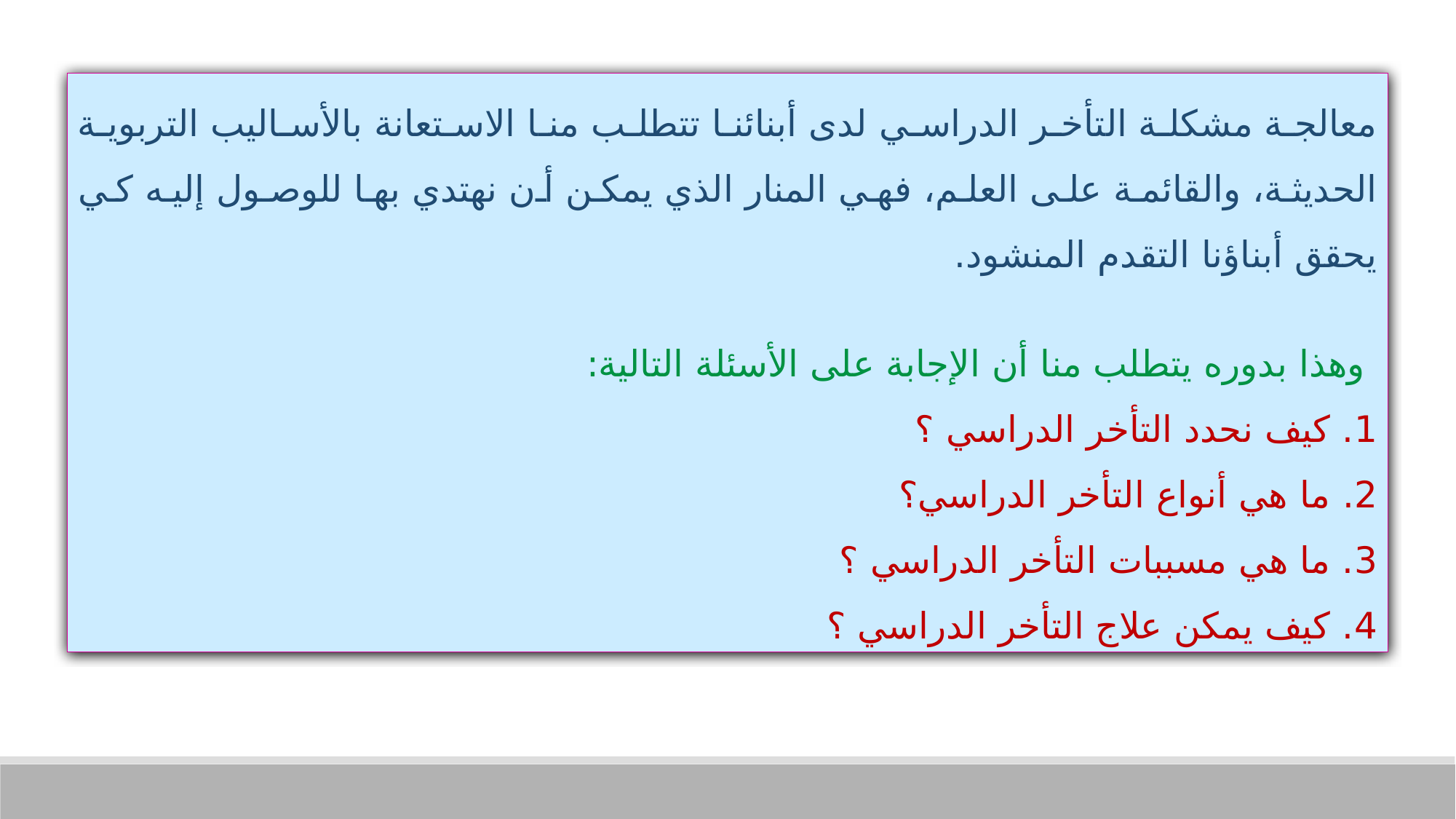

معالجة مشكلة التأخر الدراسي لدى أبنائنا تتطلب منا الاستعانة بالأساليب التربوية الحديثة، والقائمة على العلم، فهي المنار الذي يمكن أن نهتدي بها للوصول إليه كي يحقق أبناؤنا التقدم المنشود.

 وهذا بدوره يتطلب منا أن الإجابة على الأسئلة التالية:
1. كيف نحدد التأخر الدراسي ؟
2. ما هي أنواع التأخر الدراسي؟
3. ما هي مسببات التأخر الدراسي ؟
4. كيف يمكن علاج التأخر الدراسي ؟